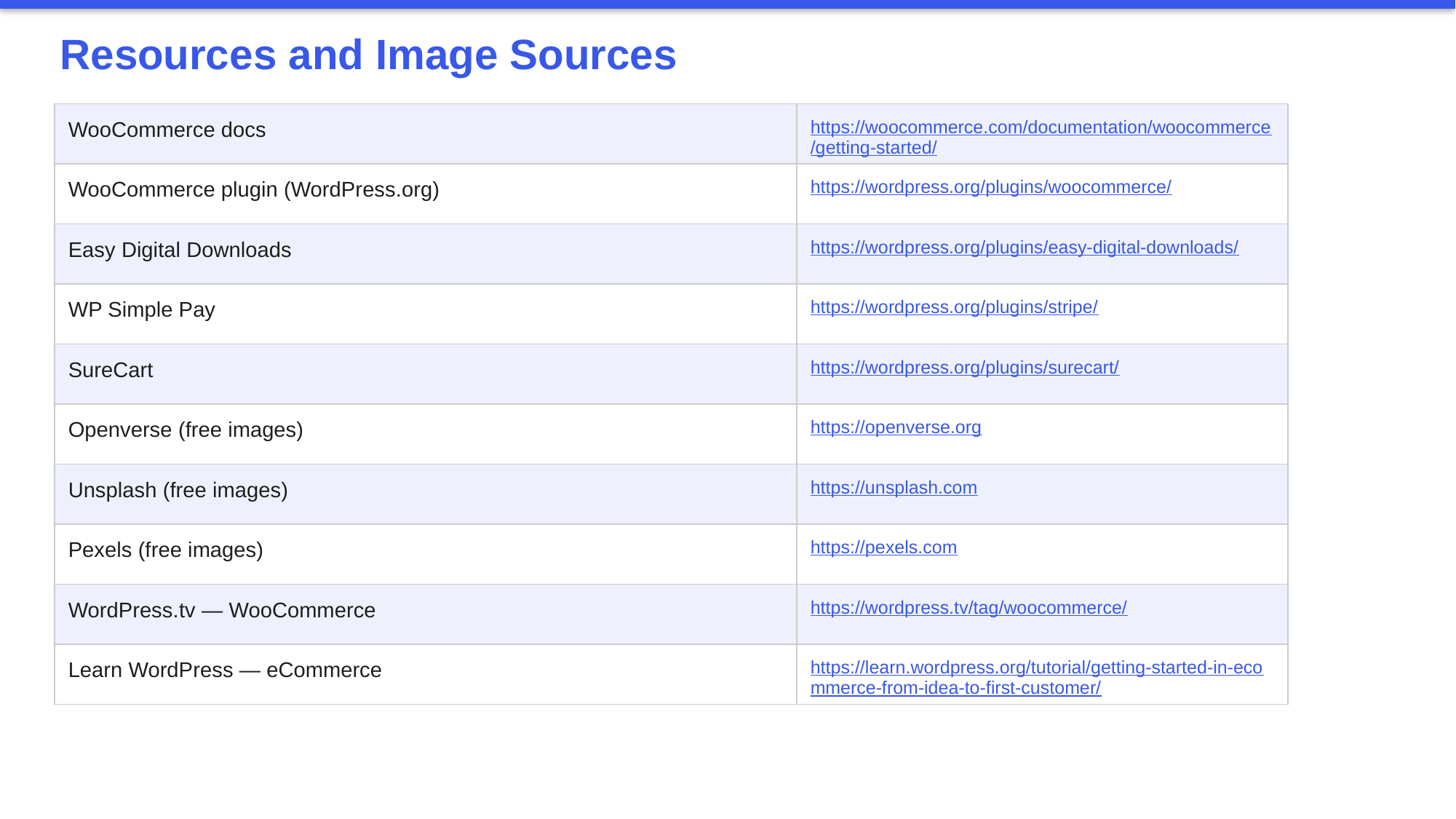

Resources and Image Sources
| WooCommerce docs | https://woocommerce.com/documentation/woocommerce/getting-started/ |
| --- | --- |
| WooCommerce plugin (WordPress.org) | https://wordpress.org/plugins/woocommerce/ |
| Easy Digital Downloads | https://wordpress.org/plugins/easy-digital-downloads/ |
| WP Simple Pay | https://wordpress.org/plugins/stripe/ |
| SureCart | https://wordpress.org/plugins/surecart/ |
| Openverse (free images) | https://openverse.org |
| Unsplash (free images) | https://unsplash.com |
| Pexels (free images) | https://pexels.com |
| WordPress.tv — WooCommerce | https://wordpress.tv/tag/woocommerce/ |
| Learn WordPress — eCommerce | https://learn.wordpress.org/tutorial/getting-started-in-ecommerce-from-idea-to-first-customer/ |